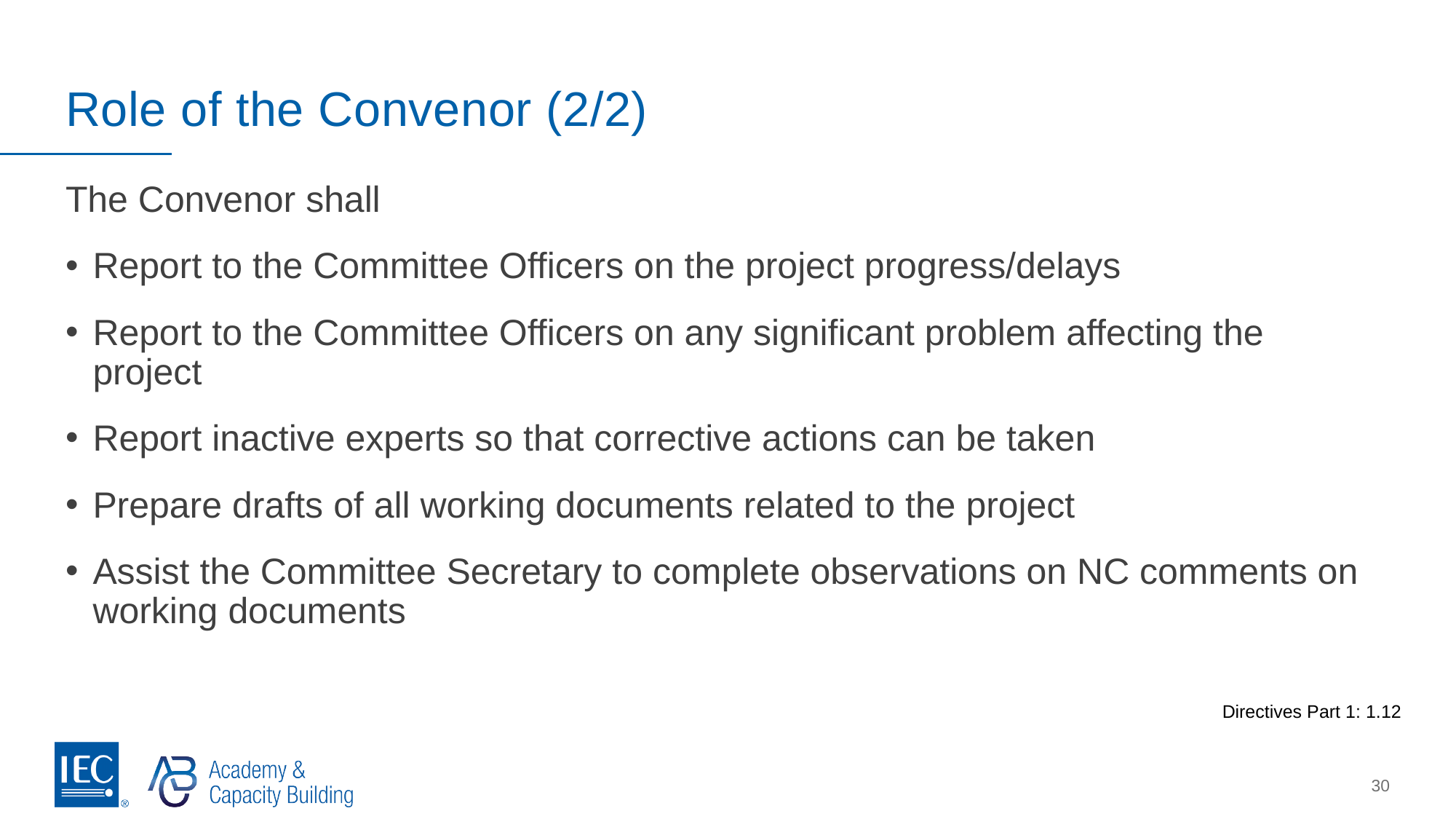

# Role of the Convenor (2/2)
The Convenor shall
Report to the Committee Officers on the project progress/delays
Report to the Committee Officers on any significant problem affecting the project
Report inactive experts so that corrective actions can be taken
Prepare drafts of all working documents related to the project
Assist the Committee Secretary to complete observations on NC comments on working documents
Directives Part 1: 1.12
30